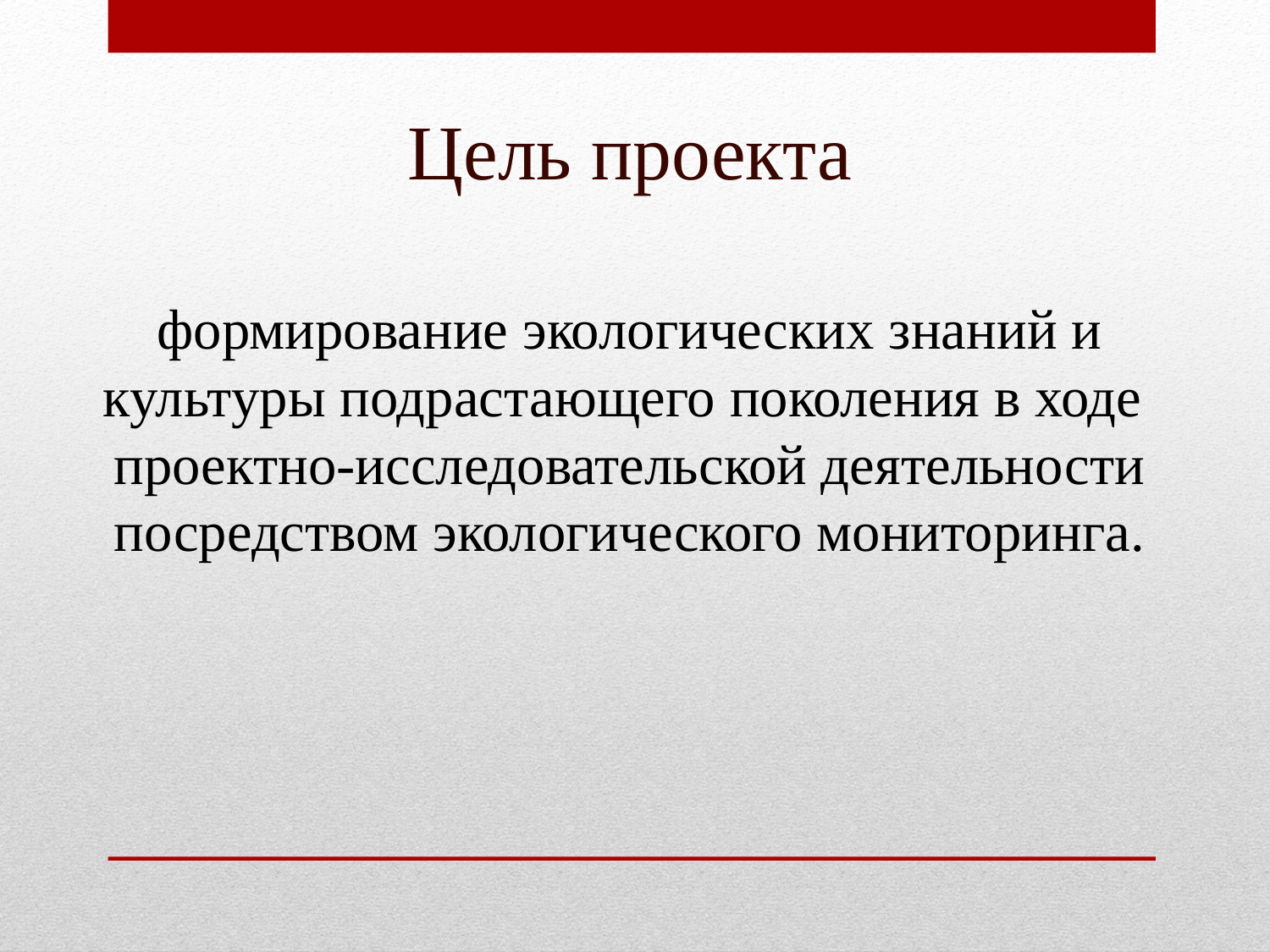

Цель проекта
формирование экологических знаний и культуры подрастающего поколения в ходе  проектно-исследовательской деятельности посредством экологического мониторинга.